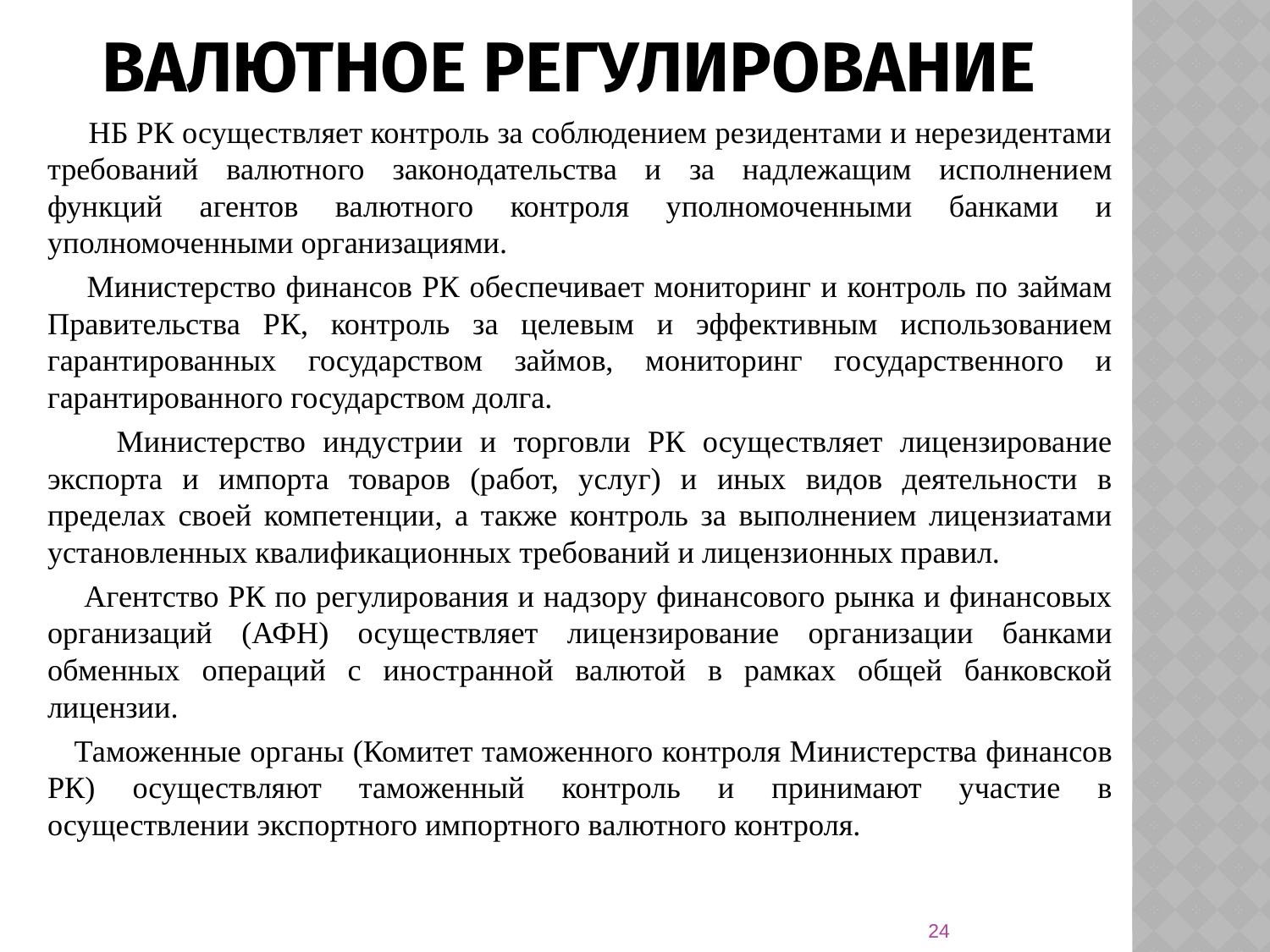

# Валютное регулирование
     НБ РК осуществляет контроль за соблюдением резидентами и нерезидентами требований валютного законодательства и за надлежащим исполнением функций агентов валютного контроля уполномоченными банками и уполномоченными организациями.
    Министерство финансов РК обеспечивает мониторинг и контроль по займам Правительства РК, контроль за целевым и эффективным использованием гарантированных государством займов, мониторинг государственного и гарантированного государством долга.
    Министерство индустрии и торговли РК осуществляет лицензирование экспорта и импорта товаров (работ, услуг) и иных видов деятельности в пределах своей компетенции, а также контроль за выполнением лицензиатами установленных квалификационных требований и лицензионных правил.
    Агентство РК по регулирования и надзору финансового рынка и финансовых организаций (АФН) осуществляет лицензирование организации банками обменных операций с иностранной валютой в рамках общей банковской лицензии.
   Таможенные органы (Комитет таможенного контроля Министерства финансов РК) осуществляют таможенный контроль и принимают участие в осуществлении экспортного импортного валютного контроля.

24